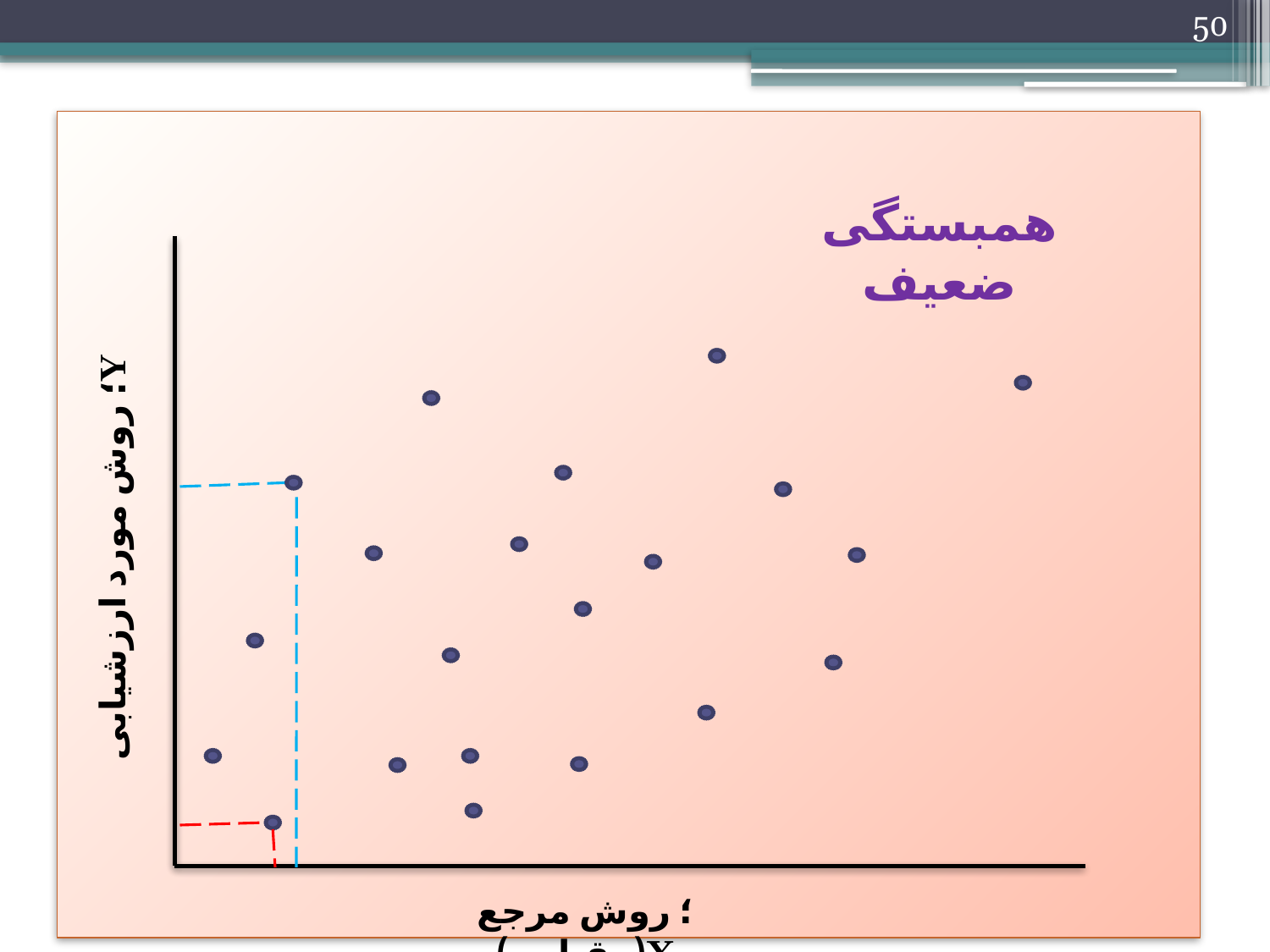

50

همبستگی ضعیف
Y؛ روش مورد ارزشیابی

؛ روش مرجع (مقیاس)X